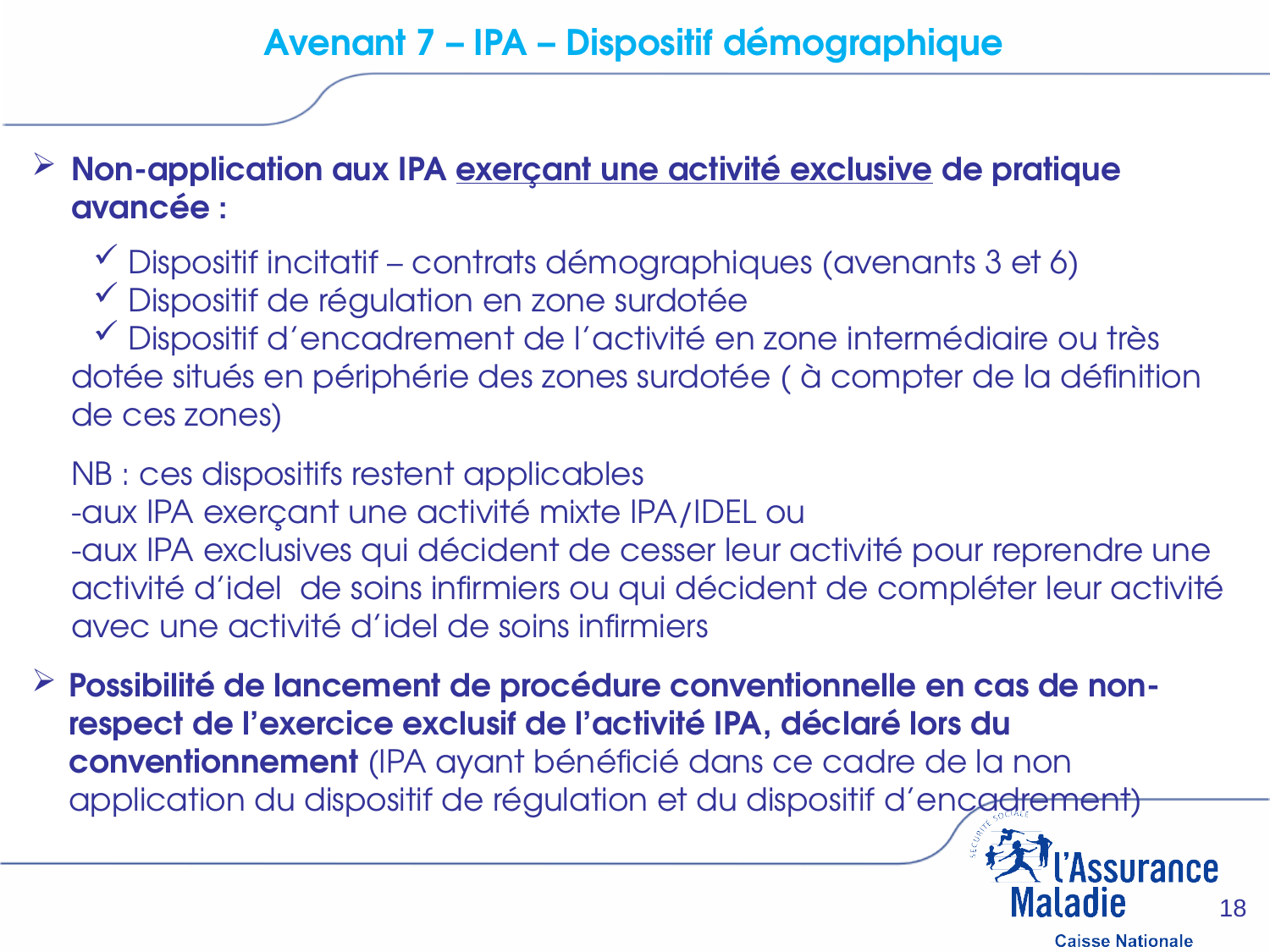

# Avenant 7 – IPA – Dispositif démographique

Non-application aux IPA exerçant une activité exclusive de pratique avancée :

 Dispositif incitatif – contrats démographiques (avenants 3 et 6)
 Dispositif de régulation en zone surdotée
 Dispositif d’encadrement de l’activité en zone intermédiaire ou très dotée situés en périphérie des zones surdotée ( à compter de la définition  de ces zones)

NB : ces dispositifs restent applicables
-aux IPA exerçant une activité mixte IPA/IDEL ou
-aux IPA exclusives qui décident de cesser leur activité pour reprendre une activité d’idel  de soins infirmiers ou qui décident de compléter leur activité avec une activité d’idel de soins infirmiers

Possibilité de lancement de procédure conventionnelle en cas de non-respect de l’exercice exclusif de l’activité IPA, déclaré lors du conventionnement (IPA ayant bénéficié dans ce cadre de la non application du dispositif de régulation et du dispositif d’encadrement)

18